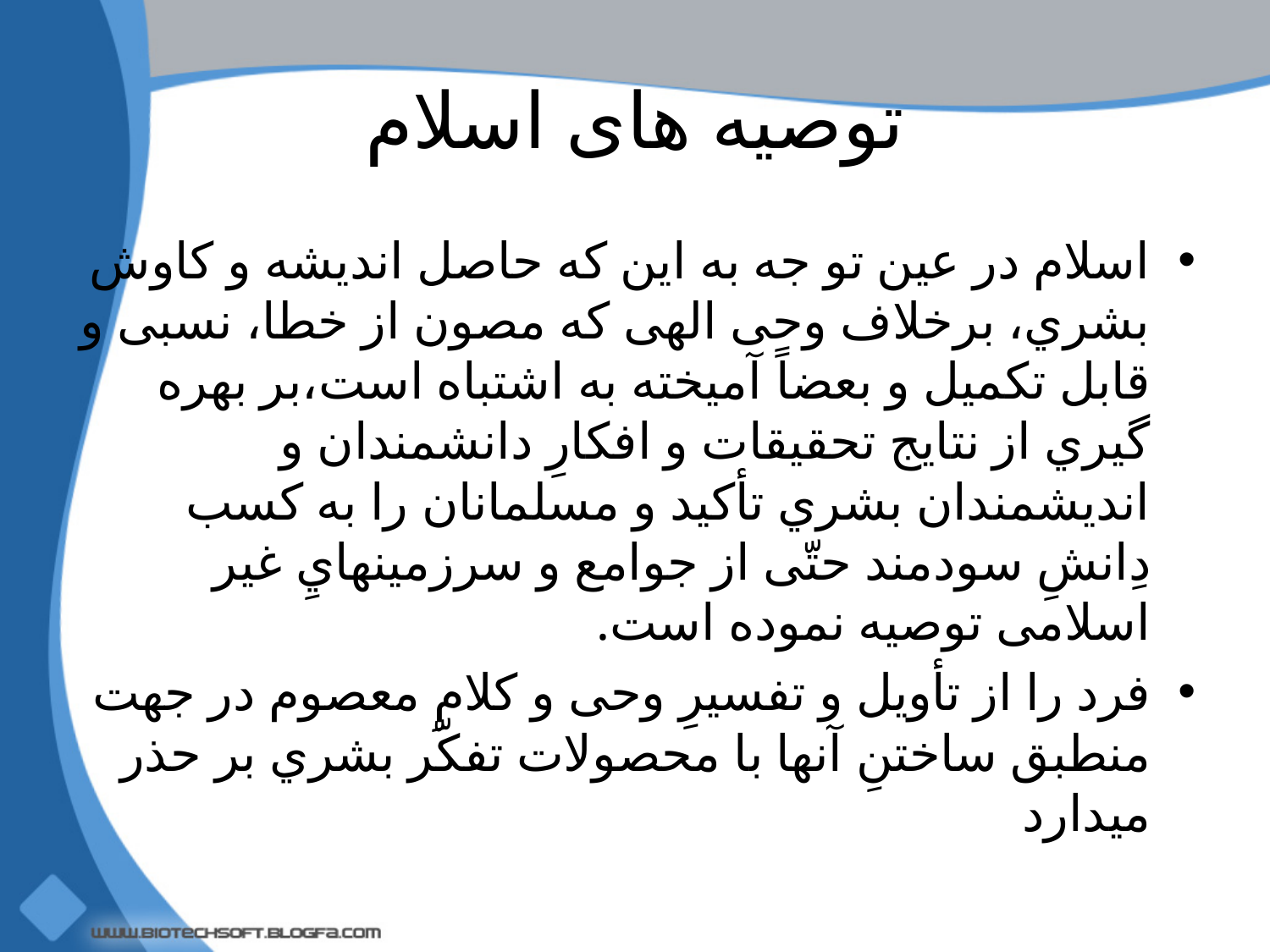

# توصیه های اسلام
اسلام در عین تو جه به این که حاصل اندیشه و کاوش بشري، برخلاف وحی الهی که مصون از خطا، نسبی و قابل تکمیل و بعضاً آمیخته به اشتباه است،بر بهره گیري از نتایج تحقیقات و افکارِ دانشمندان و اندیشمندان بشري تأکید و مسلمانان را به کسب دِانشِ سودمند حتّی از جوامع و سرزمینهايِ غیر اسلامی توصیه نموده است.
فرد را از تأویل و تفسیرِ وحی و کلامِ معصوم در جهت منطبق ساختنِ آنها با محصولات تفکّر بشري بر حذر میدارد